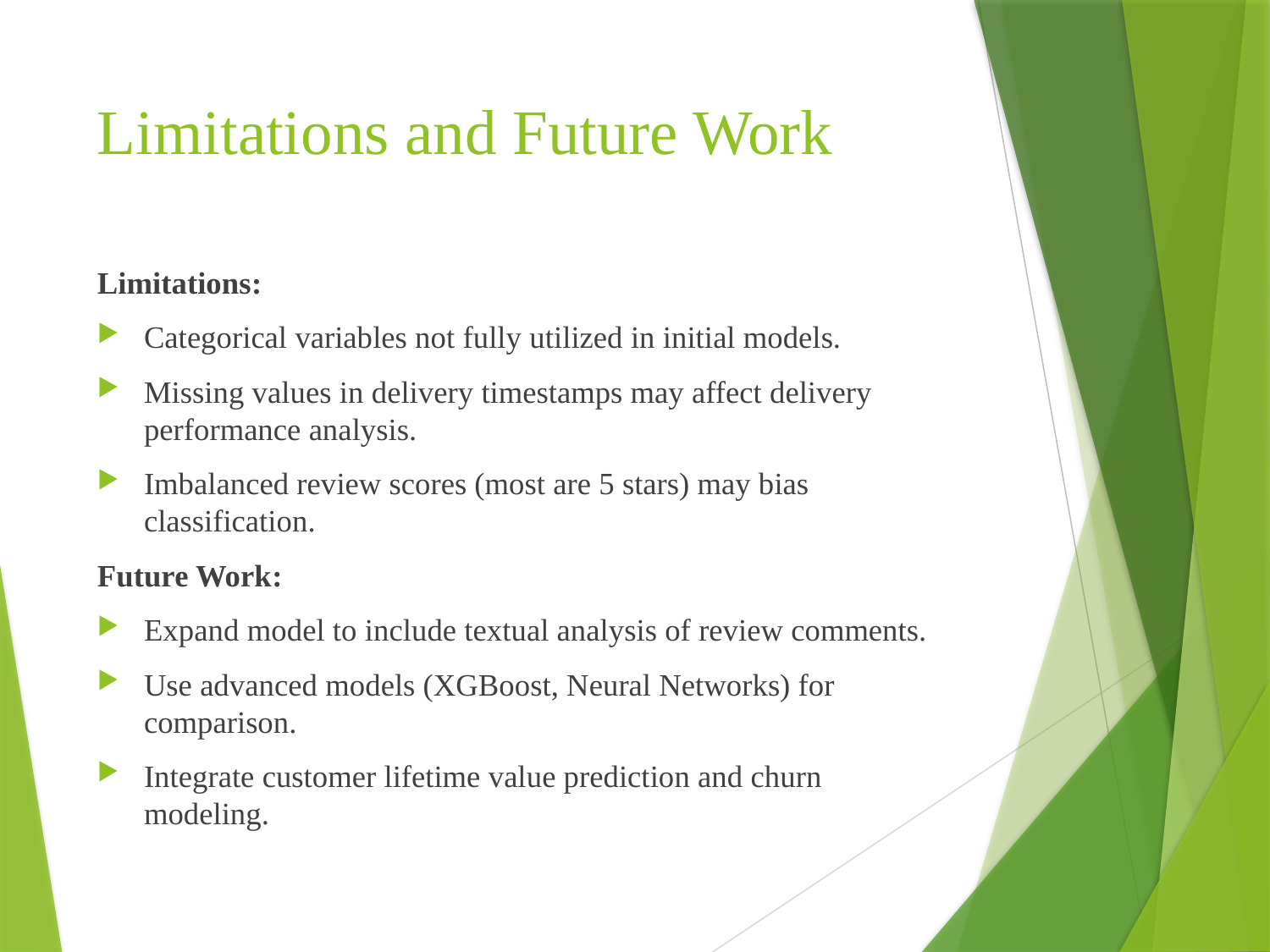

# Limitations and Future Work
Limitations:
Categorical variables not fully utilized in initial models.
Missing values in delivery timestamps may affect delivery performance analysis.
Imbalanced review scores (most are 5 stars) may bias classification.
Future Work:
Expand model to include textual analysis of review comments.
Use advanced models (XGBoost, Neural Networks) for comparison.
Integrate customer lifetime value prediction and churn modeling.